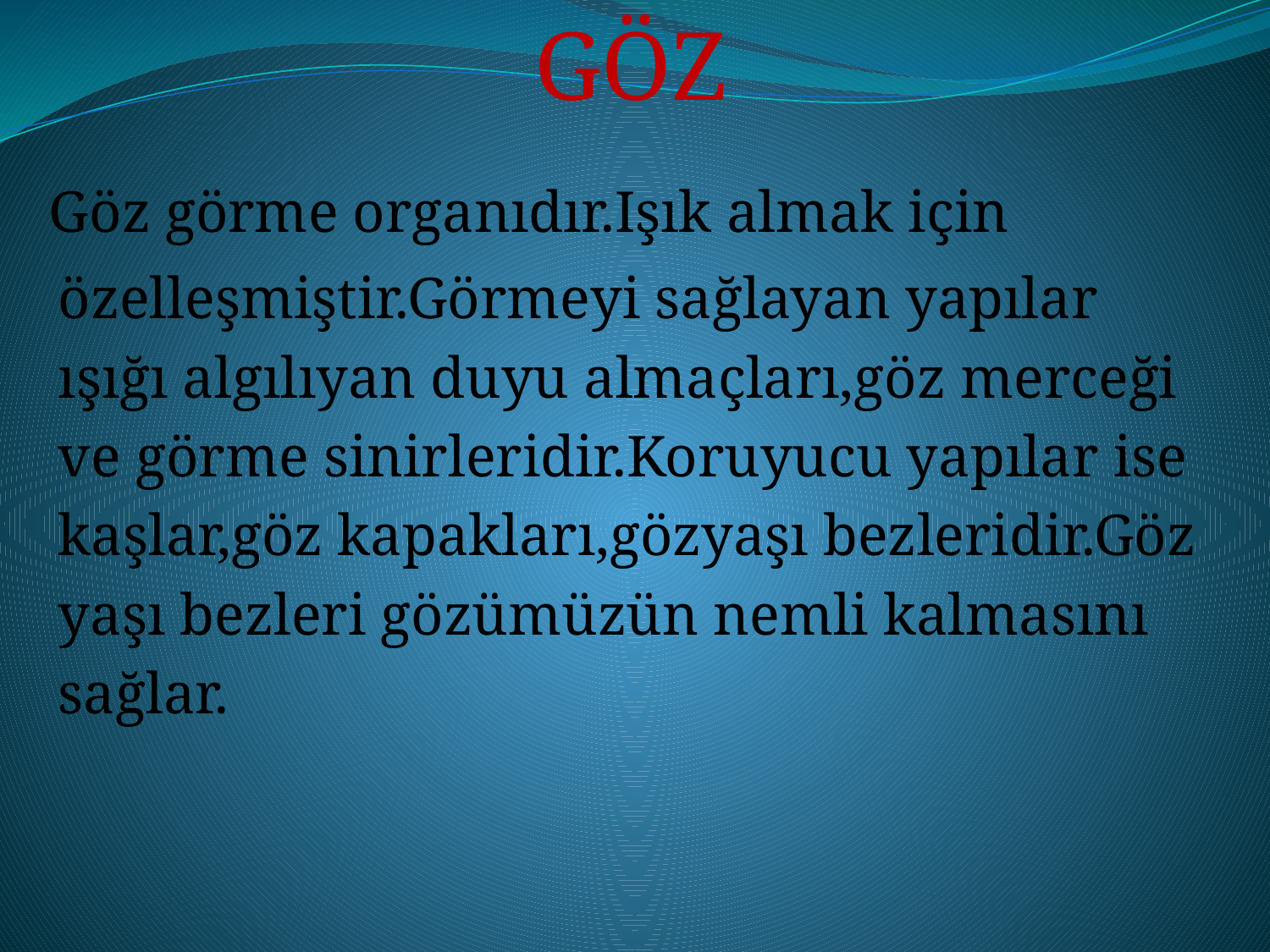

GÖZ
  Göz görme organıdır.Işık almak için
    özelleşmiştir.Görmeyi sağlayan yapılar
    ışığı algılıyan duyu almaçları,göz merceği
    ve görme sinirleridir.Koruyucu yapılar ise
    kaşlar,göz kapakları,gözyaşı bezleridir.Göz
    yaşı bezleri gözümüzün nemli kalmasını
    sağlar.

#